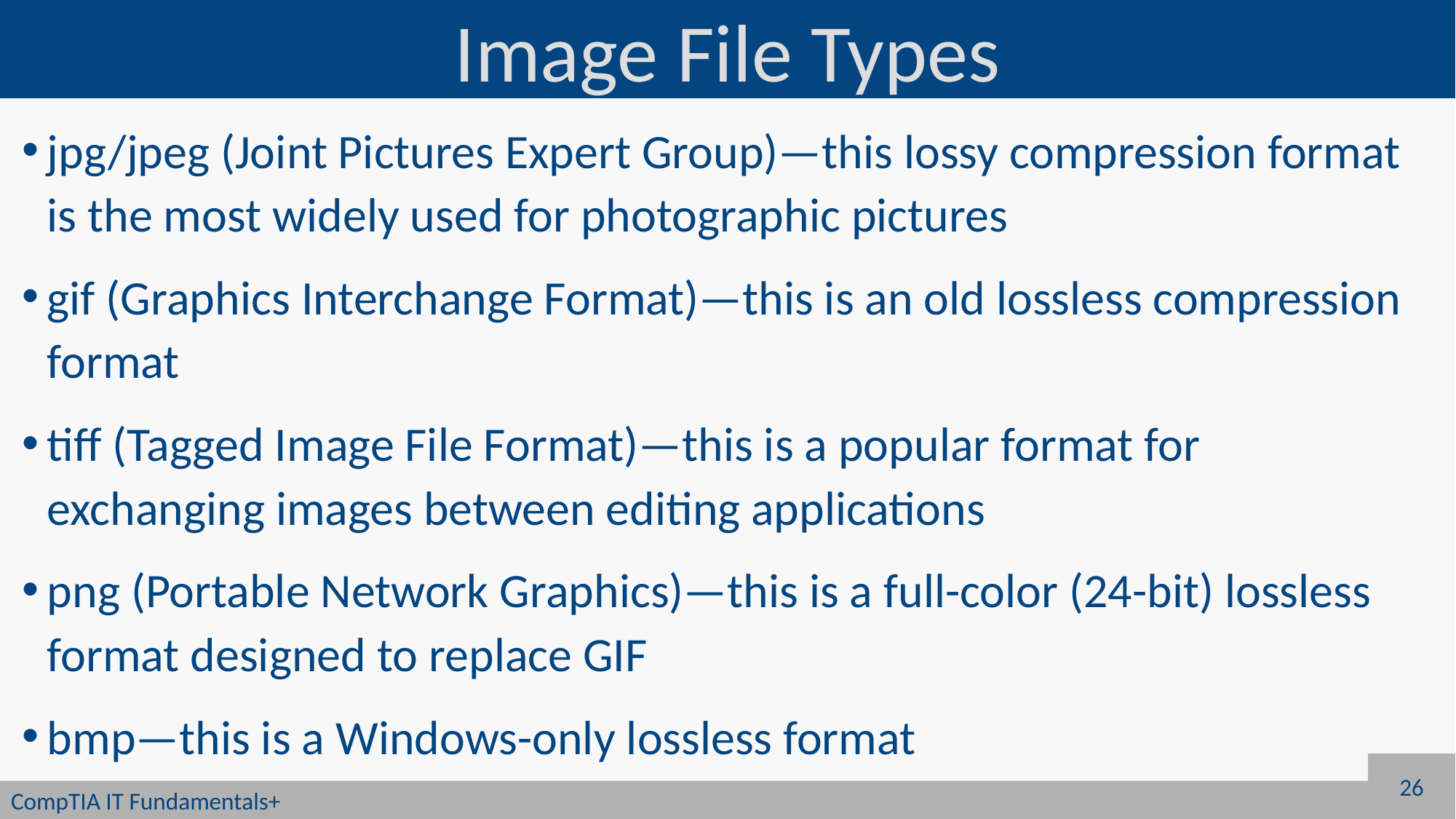

# Image File Types
jpg/jpeg (Joint Pictures Expert Group)—this lossy compression format is the most widely used for photographic pictures
gif (Graphics Interchange Format)—this is an old lossless compression format
tiff (Tagged Image File Format)—this is a popular format for exchanging images between editing applications
png (Portable Network Graphics)—this is a full-color (24-bit) lossless format designed to replace GIF
bmp—this is a Windows-only lossless format

26
CompTIA IT Fundamentals+